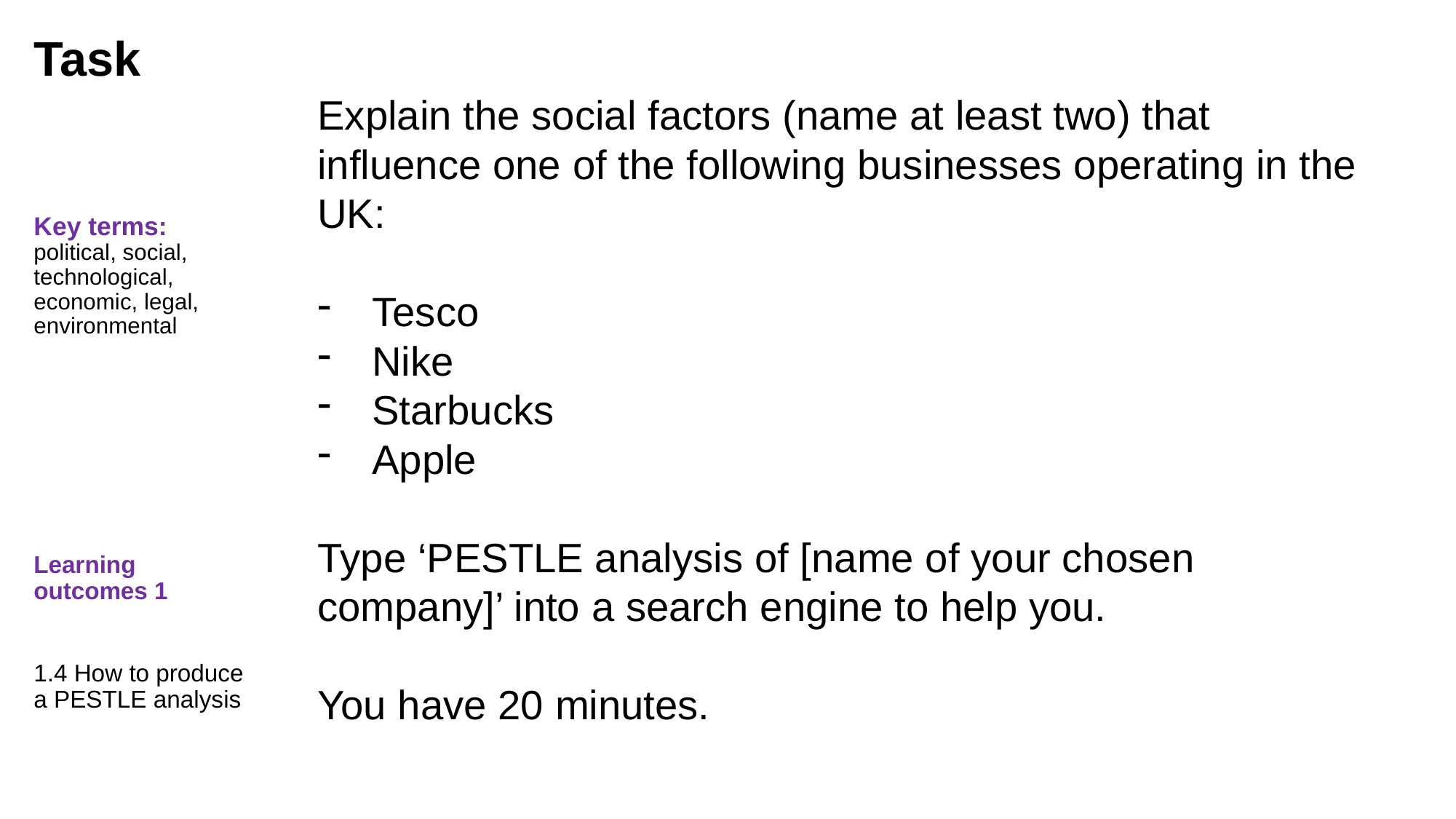

Task

Explain the social factors (name at least two) that influence one of the following businesses operating in the UK:

Tesco
Nike
Starbucks
Apple

Type ‘PESTLE analysis of [name of your chosen company]’ into a search engine to help you.

You have 20 minutes.

Key terms:
political, social, technological, economic, legal, environmental

Learning outcomes 1

1.4 How to produce a PESTLE analysis